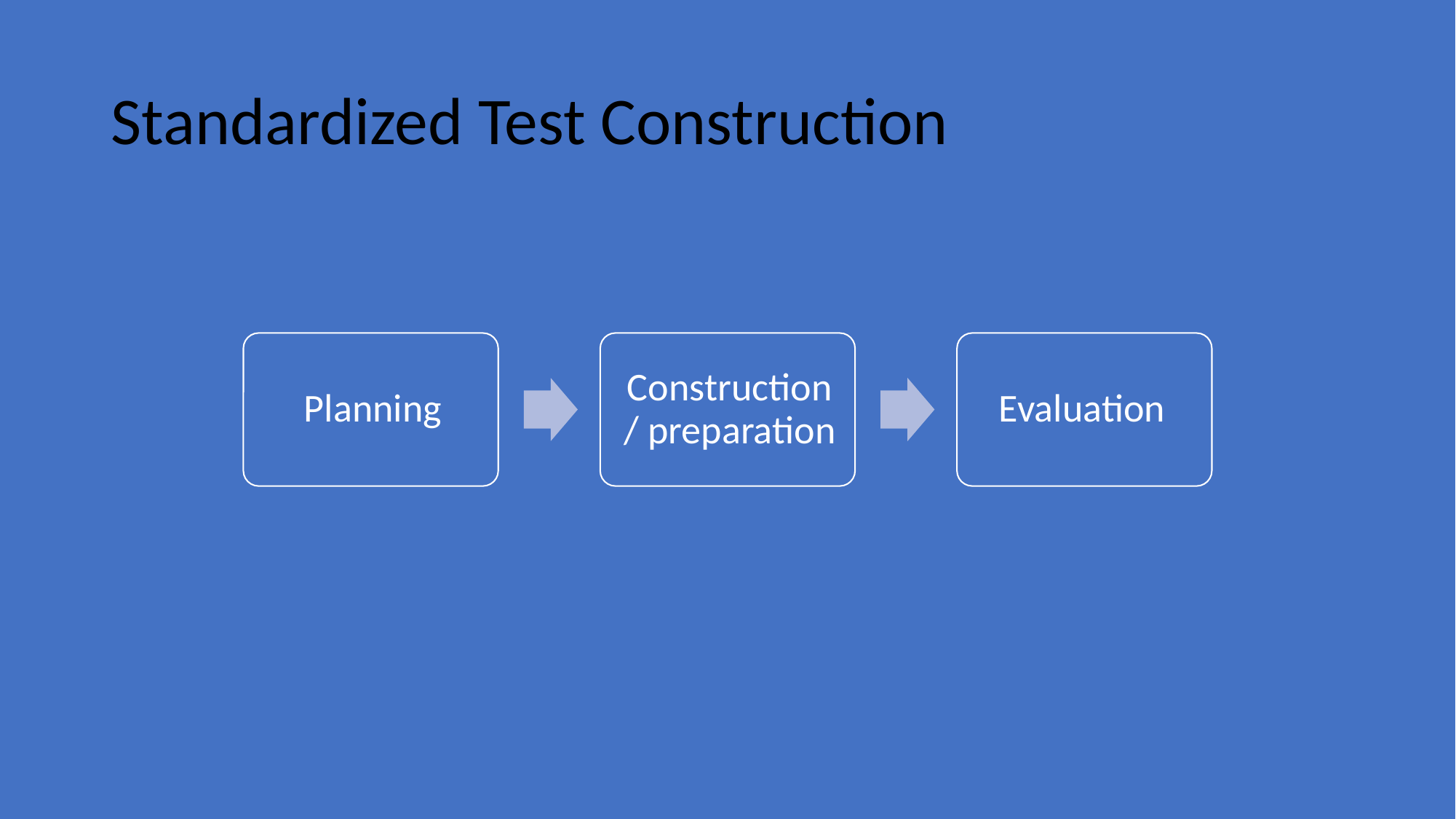

# Standardized Test Construction
Planning

Construction/ preparation

Evaluation